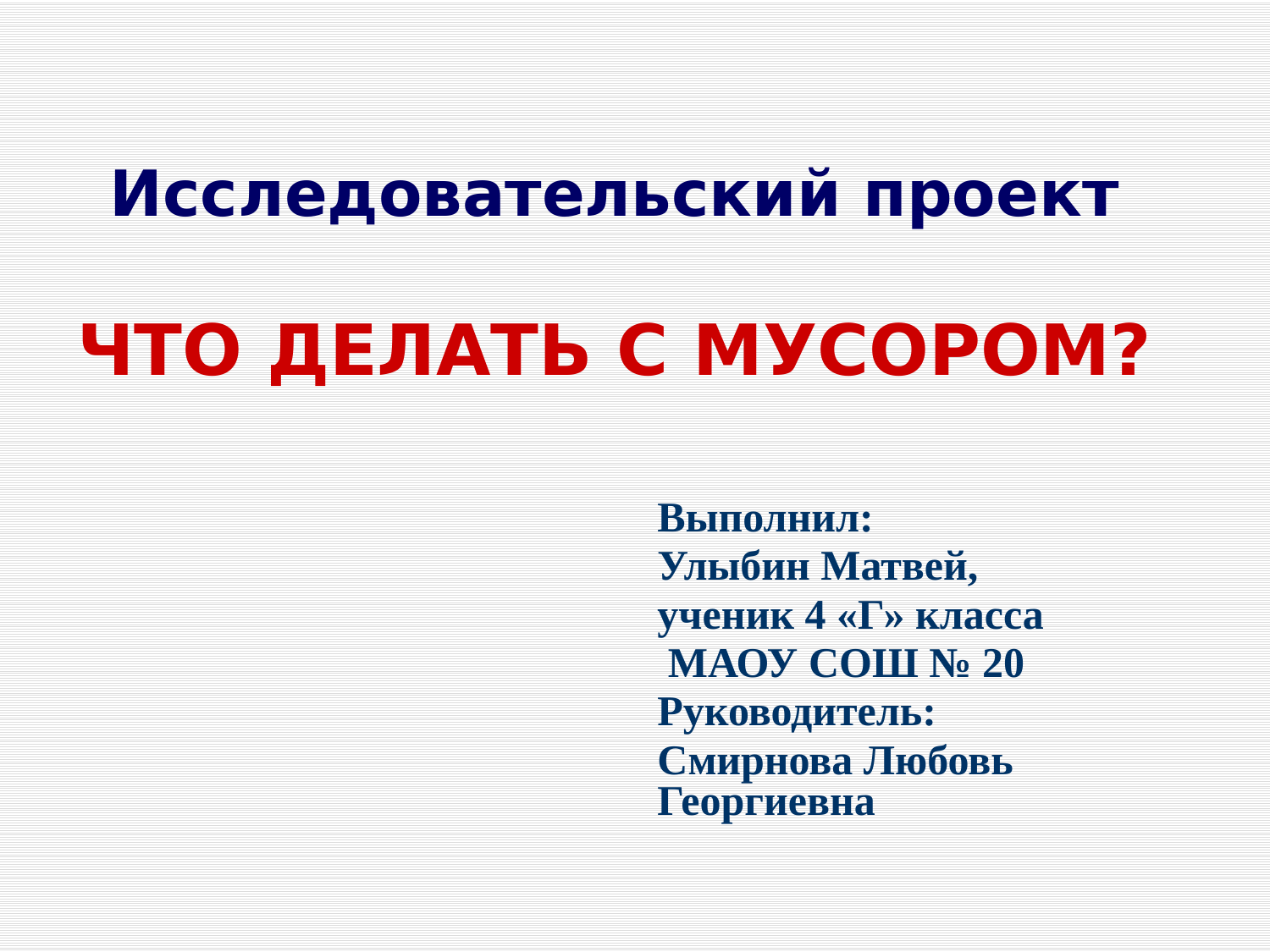

# Исследовательский проект ЧТО ДЕЛАТЬ С МУСОРОМ?

Выполнил:
Улыбин Матвей,
ученик 4 «Г» класса
 МАОУ СОШ № 20
Руководитель:
Смирнова Любовь Георгиевна